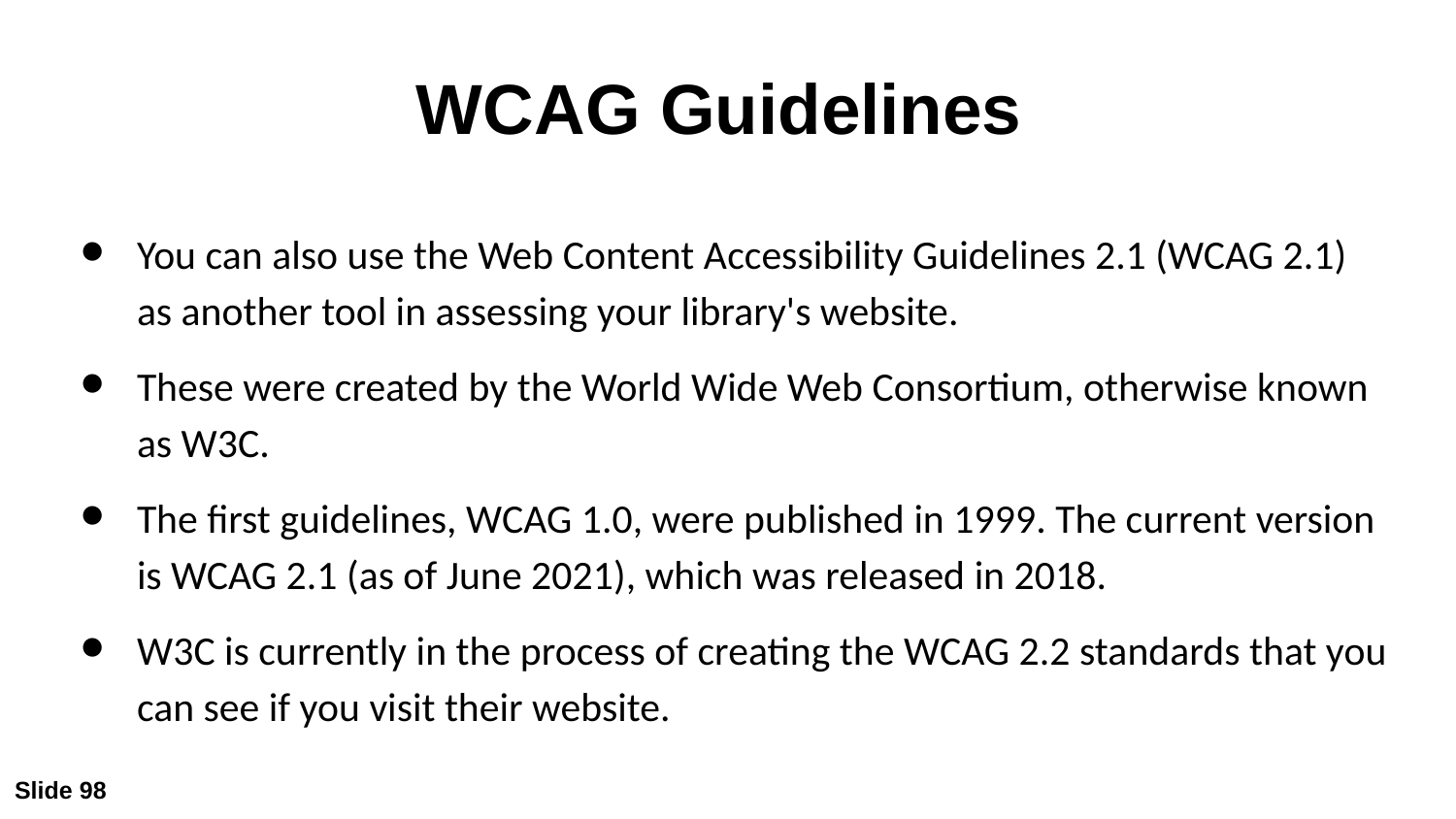

# WCAG Guidelines
You can also use the Web Content Accessibility Guidelines 2.1 (WCAG 2.1) as another tool in assessing your library's website.
These were created by the World Wide Web Consortium, otherwise known as W3C.
The first guidelines, WCAG 1.0, were published in 1999. The current version is WCAG 2.1 (as of June 2021), which was released in 2018.
W3C is currently in the process of creating the WCAG 2.2 standards that you can see if you visit their website.
Slide 98